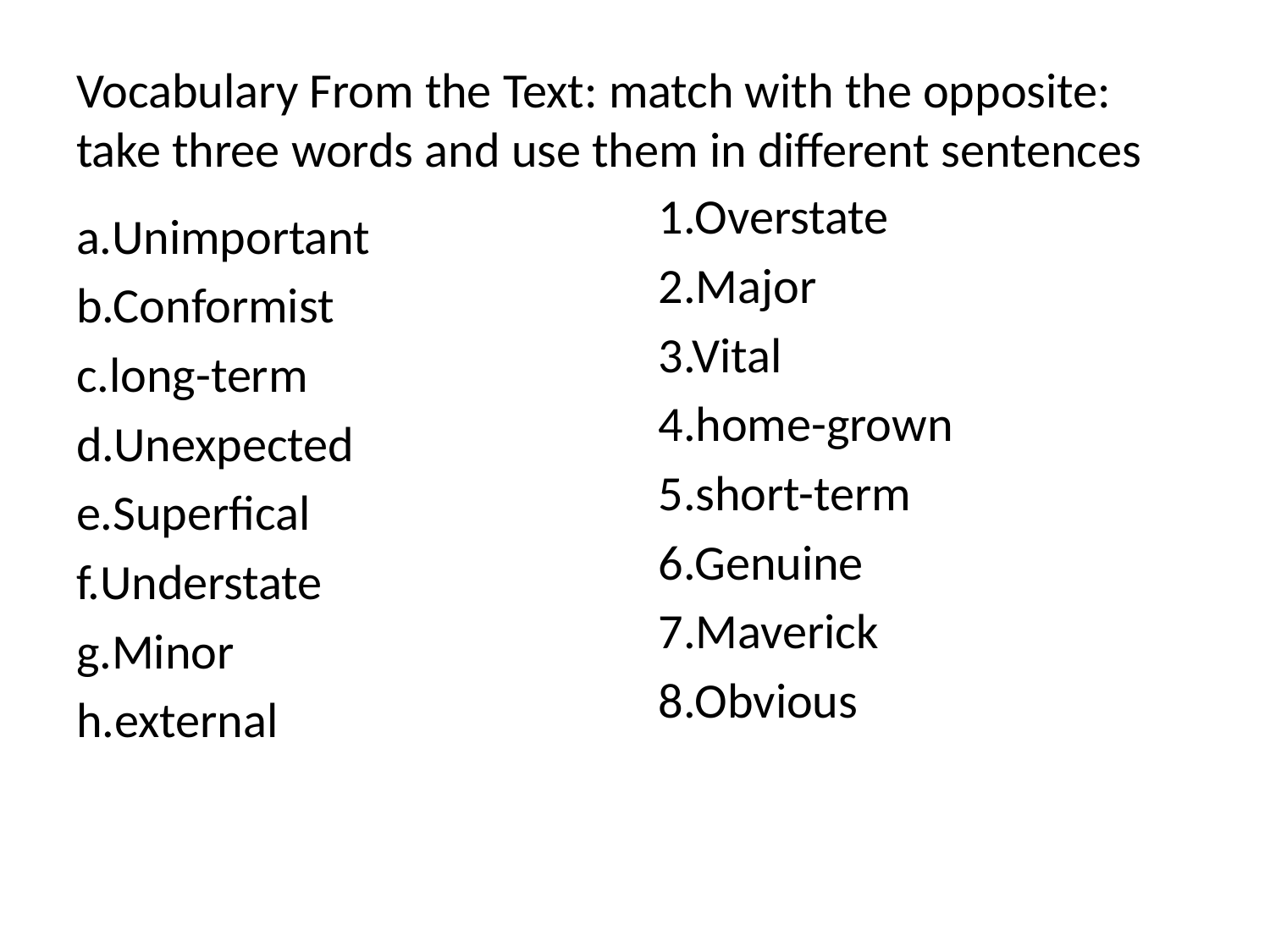

# Vocabulary From the Text: match with the opposite: take three words and use them in different sentences
1.Overstate
2.Major
3.Vital
4.home-grown
5.short-term
6.Genuine
7.Maverick
8.Obvious

a.Unimportant
b.Conformist
c.long-term
d.Unexpected
e.Superfical
f.Understate
g.Minor
h.external